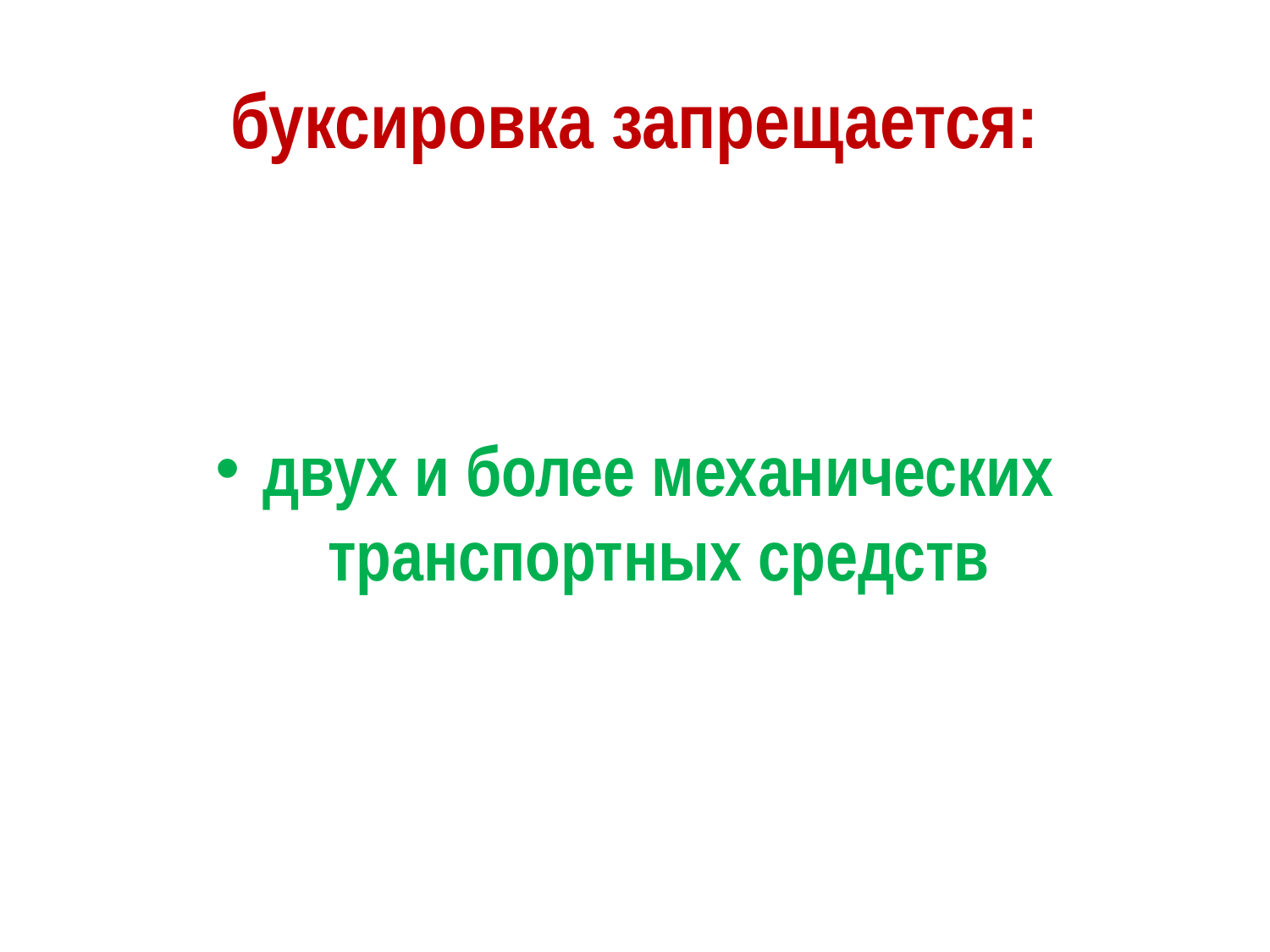

# буксировка запрещается:

двух и более механических транспортных средств